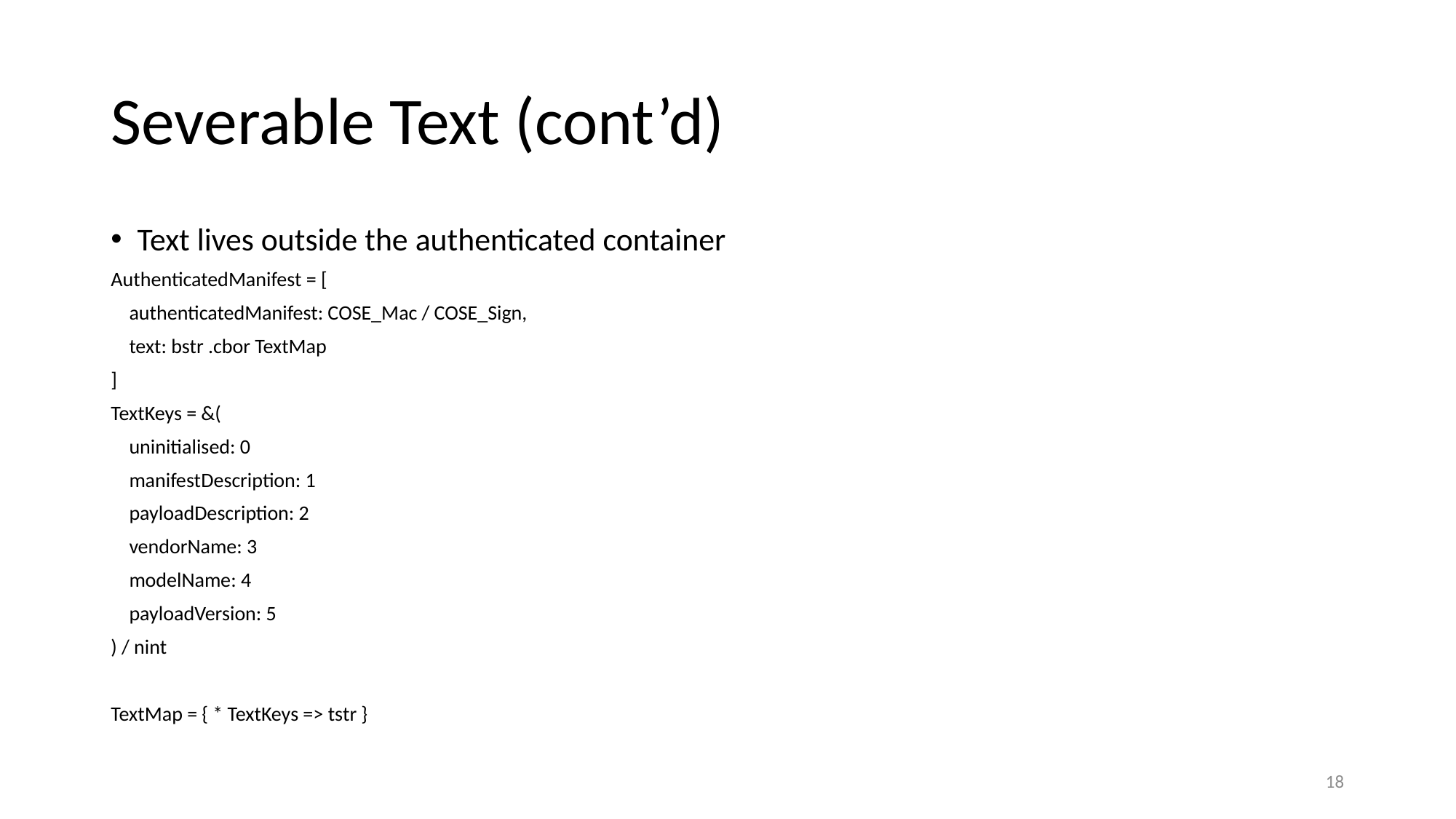

# Severable Text (cont’d)
Text lives outside the authenticated container
AuthenticatedManifest = [
    authenticatedManifest: COSE_Mac / COSE_Sign,
    text: bstr .cbor TextMap
]
TextKeys = &(
    uninitialised: 0
    manifestDescription: 1
    payloadDescription: 2
    vendorName: 3
    modelName: 4
    payloadVersion: 5
) / nint

TextMap = { * TextKeys => tstr }
18